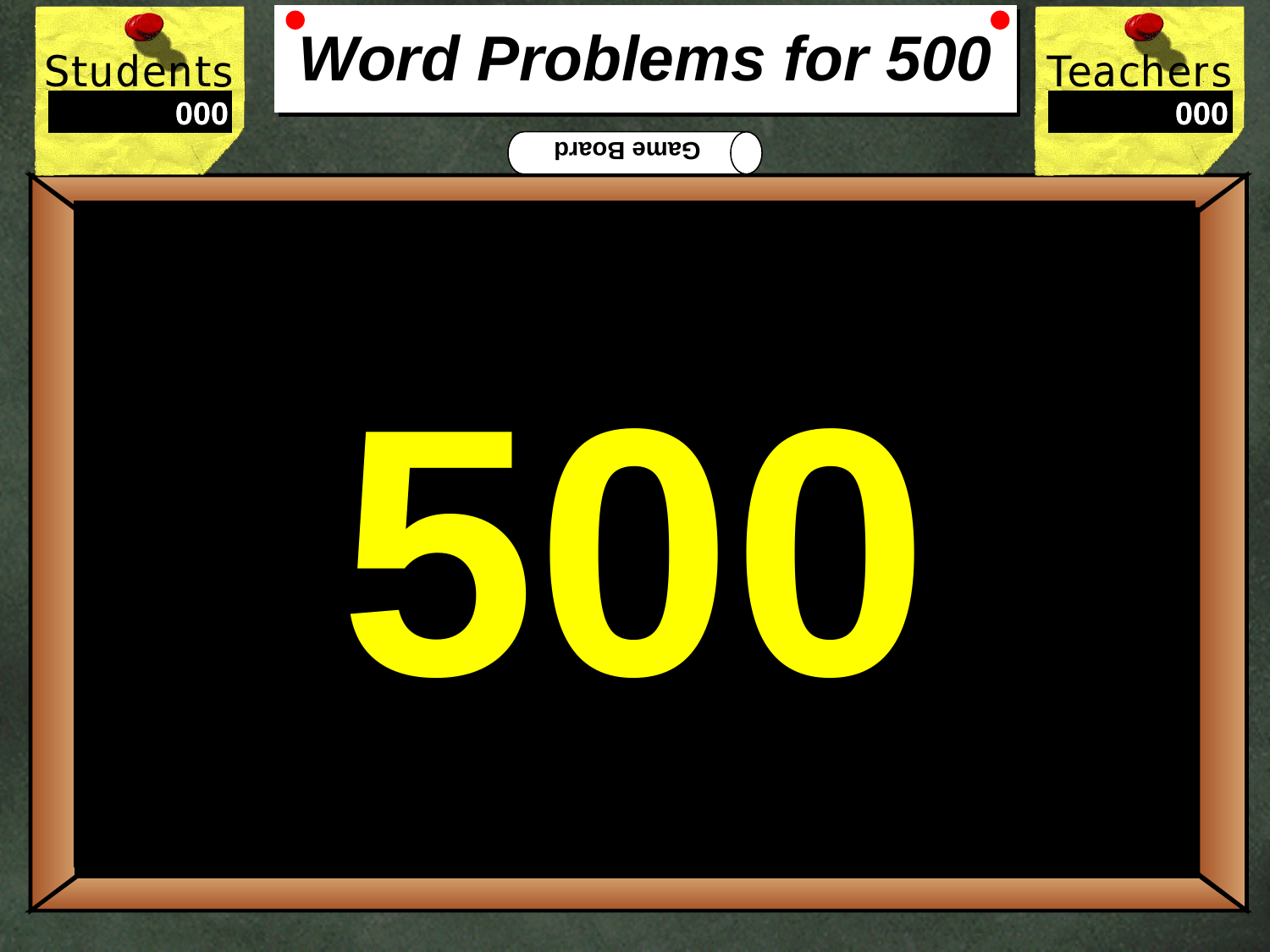

# Word Problems for 500
500
Mike has 7 hundreds, 1 ten, and 0 ones. Ken gives him 2 more hundreds. What number does Mike have?